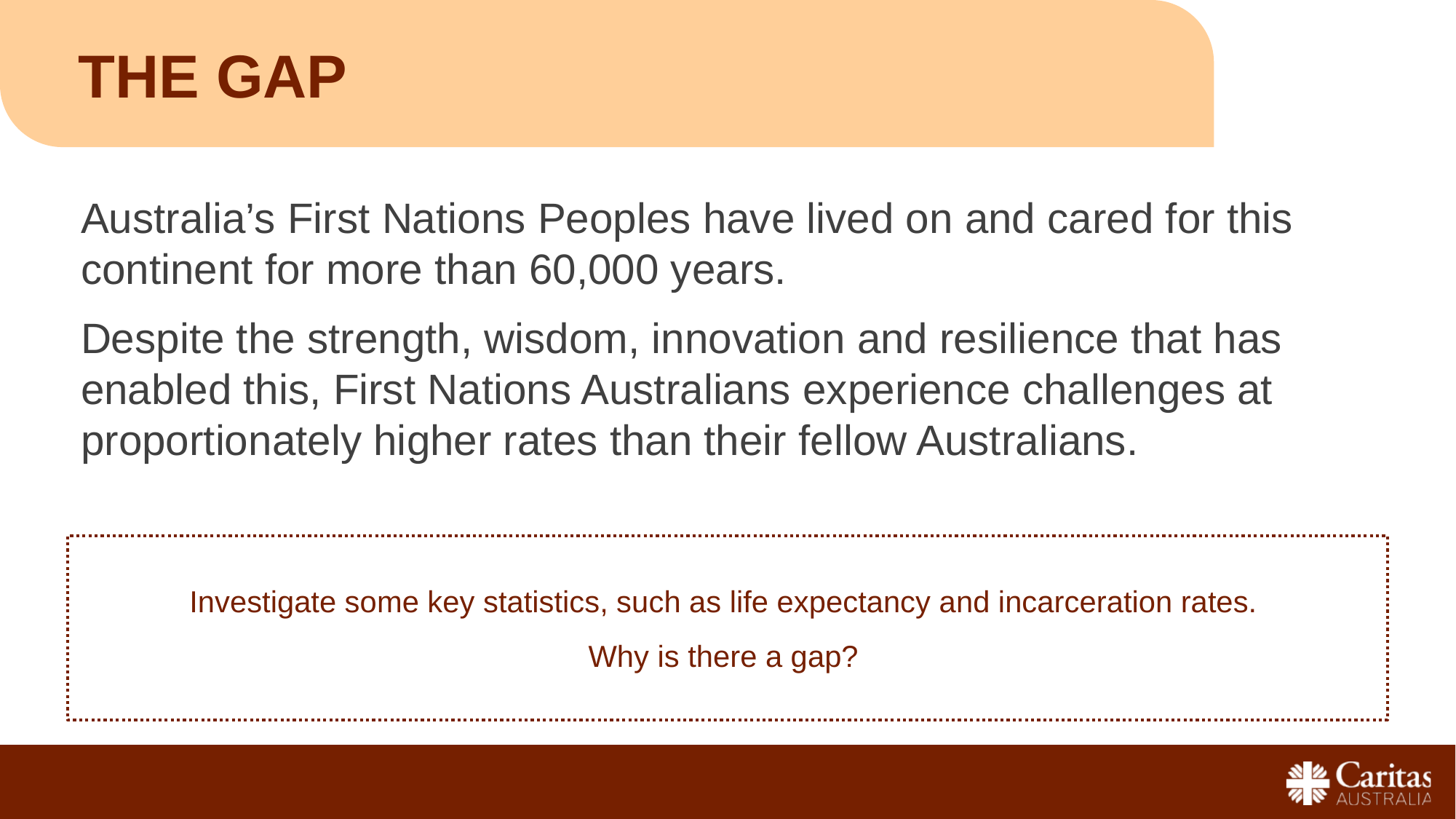

# THE GAP
Australia’s First Nations Peoples have lived on and cared for this continent for more than 60,000 years.
Despite the strength, wisdom, innovation and resilience that has enabled this, First Nations Australians experience challenges at proportionately higher rates than their fellow Australians.

Investigate some key statistics, such as life expectancy and incarceration rates.
Why is there a gap?